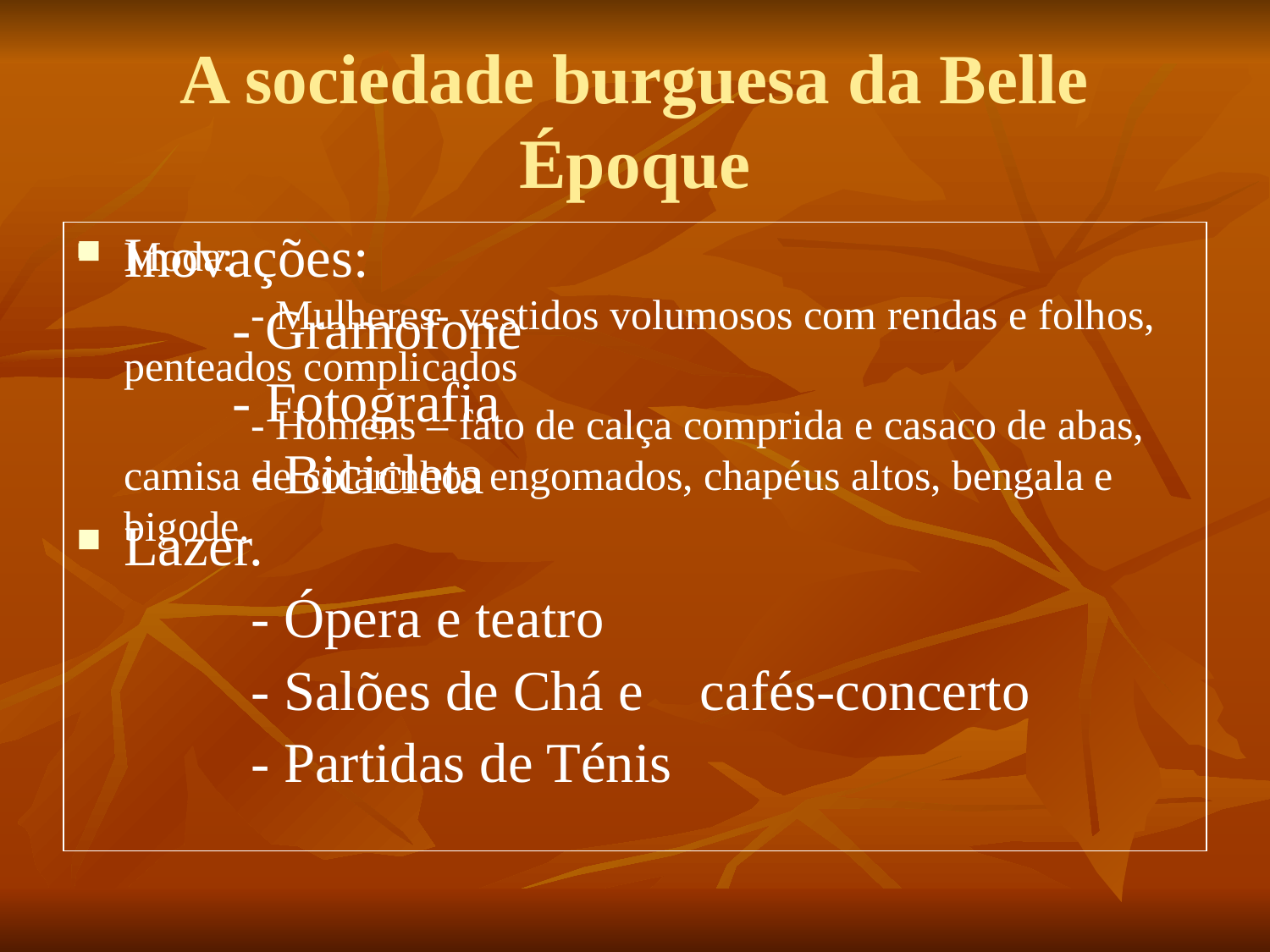

# A sociedade burguesa da Belle Époque
Inovações:
           - Gramofone
           - Fotografia
		- Bicicleta
Lazer.
		- Ópera e teatro
		- Salões de Chá e    cafés-concerto
		- Partidas de Ténis
Moda:
		- Mulheres- vestidos volumosos com rendas e folhos, penteados complicados
		- Homens – fato de calça comprida e casaco de abas, camisa de colarinhos engomados, chapéus altos, bengala e bigode.